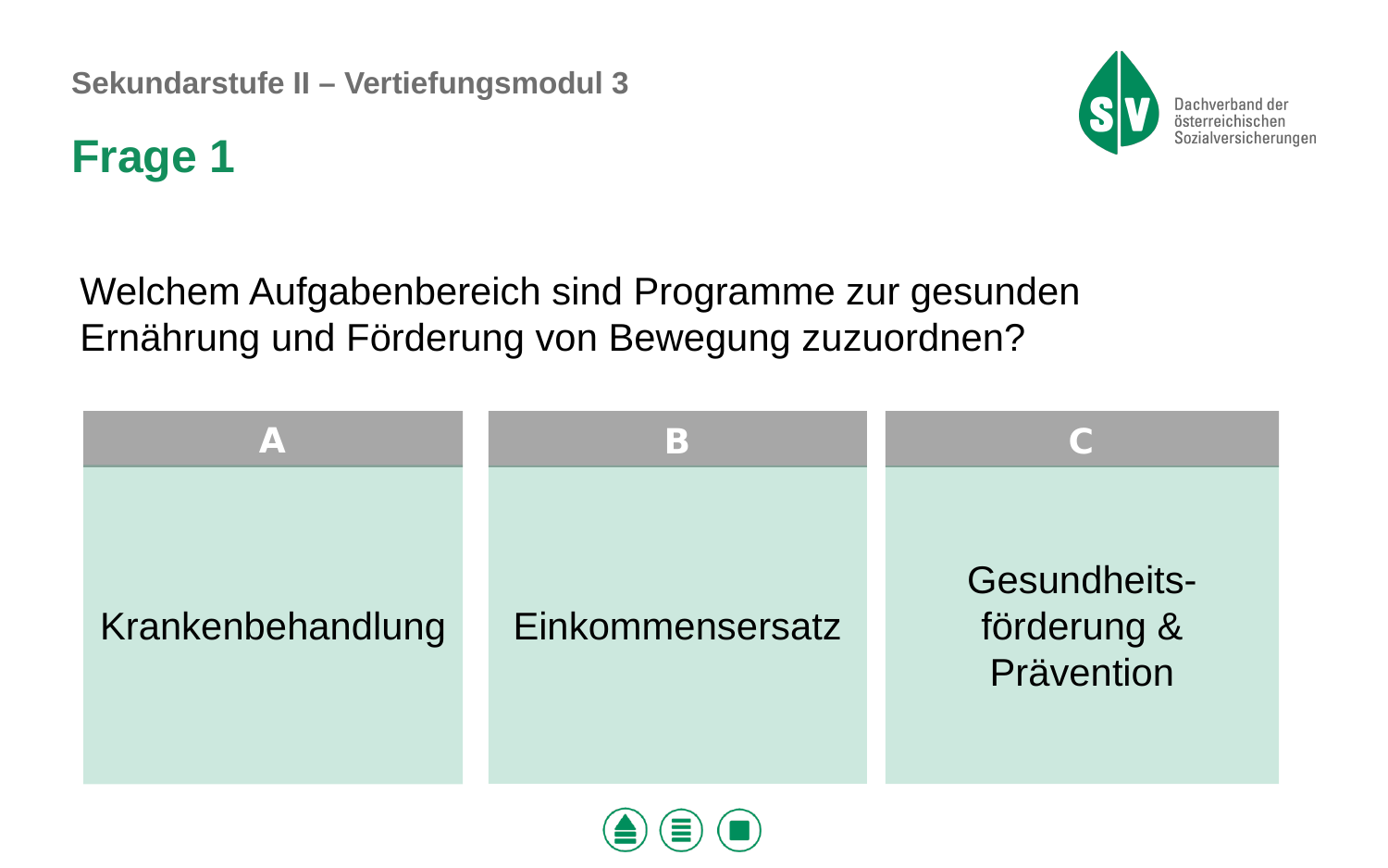

Frage 1
Welchem Aufgabenbereich sind Programme zur gesunden Ernährung und Förderung von Bewegung zuzuordnen?
Krankenbehandlung
Einkommensersatz
Gesundheits-förderung & Prävention
16